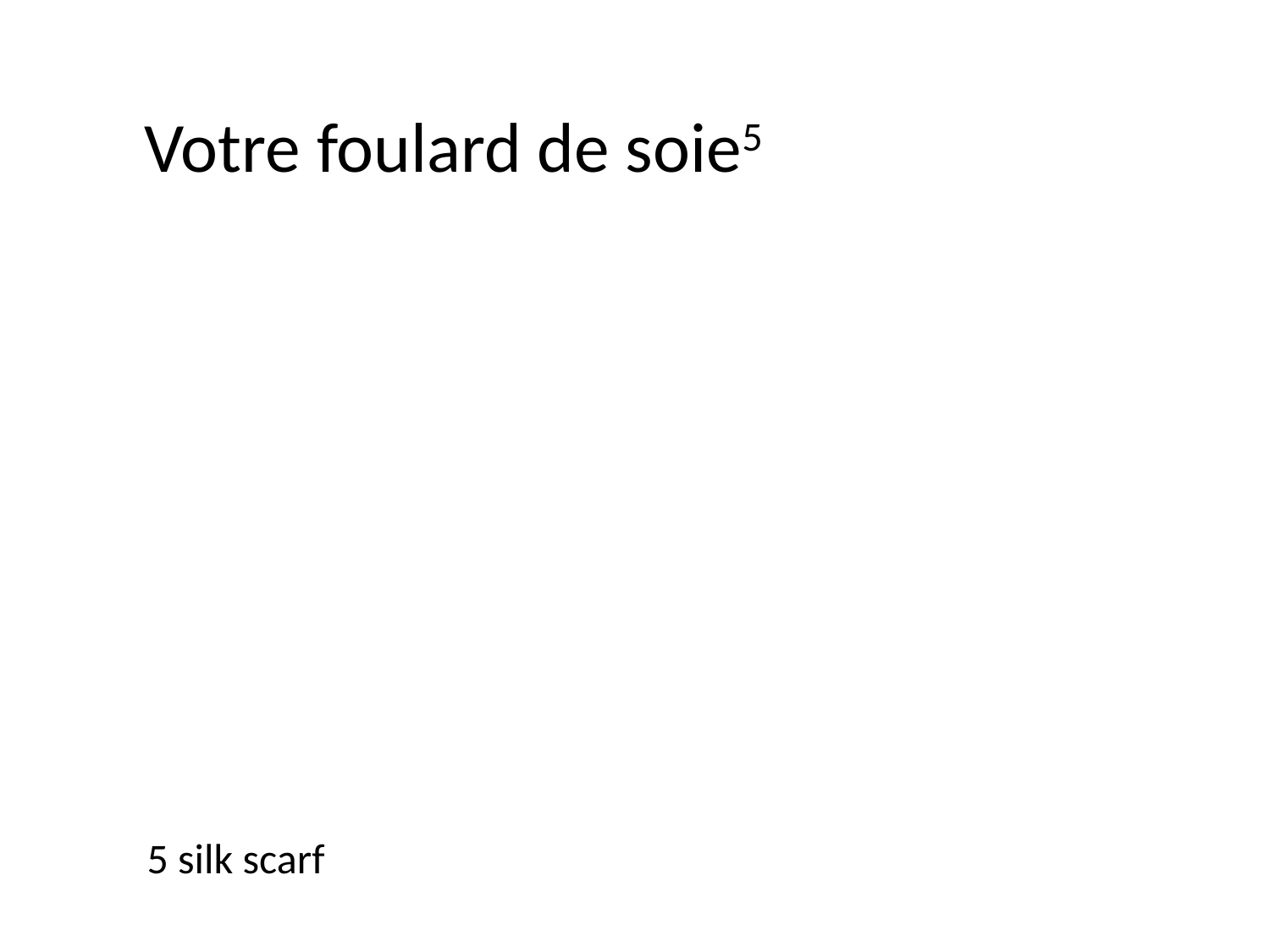

Votre foulard de soie5
5 silk scarf